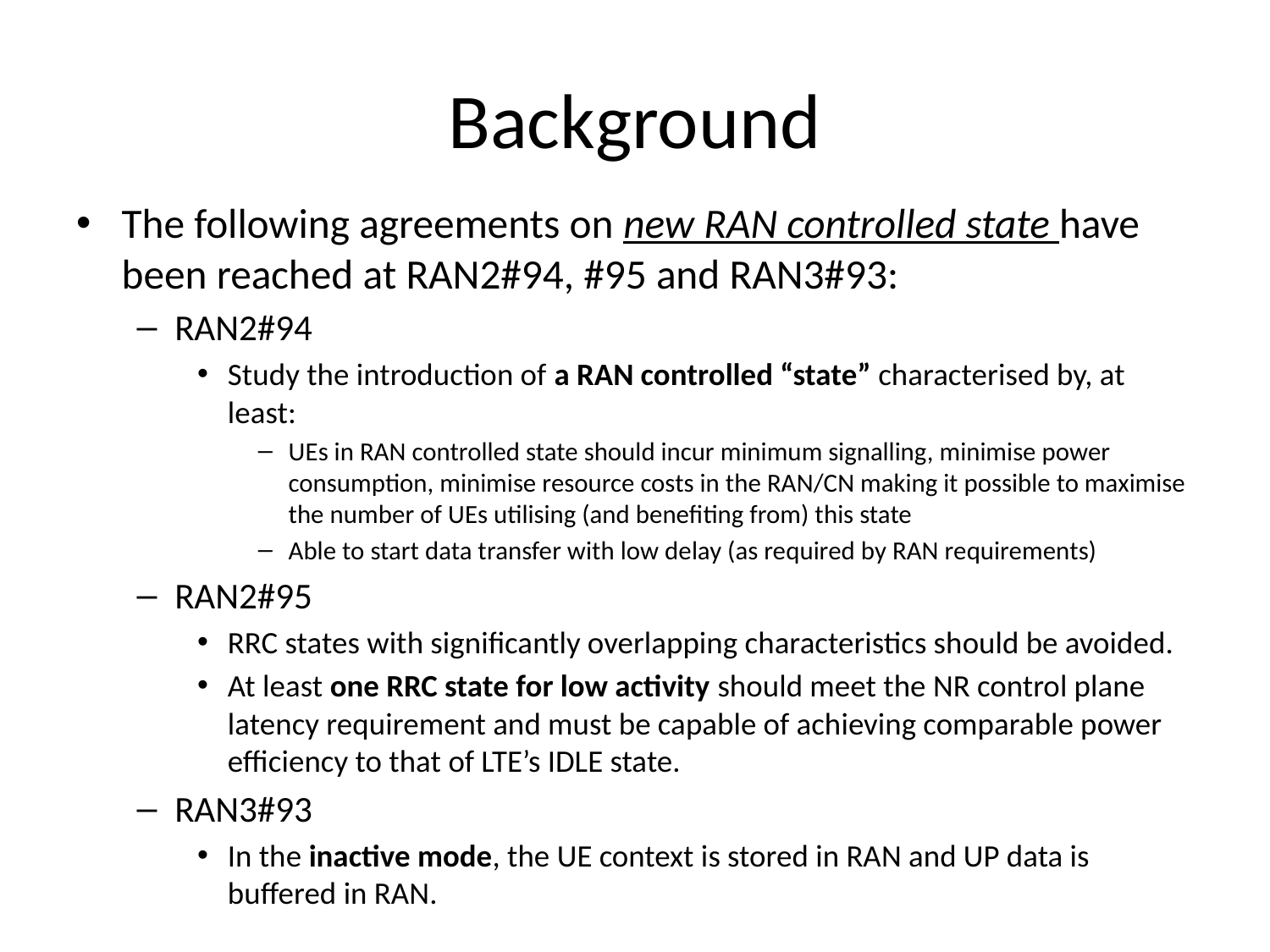

# Background
The following agreements on new RAN controlled state have been reached at RAN2#94, #95 and RAN3#93:
RAN2#94
Study the introduction of a RAN controlled “state” characterised by, at least:
UEs in RAN controlled state should incur minimum signalling, minimise power consumption, minimise resource costs in the RAN/CN making it possible to maximise the number of UEs utilising (and benefiting from) this state
Able to start data transfer with low delay (as required by RAN requirements)
RAN2#95
RRC states with significantly overlapping characteristics should be avoided.
At least one RRC state for low activity should meet the NR control plane latency requirement and must be capable of achieving comparable power efficiency to that of LTE’s IDLE state.
RAN3#93
In the inactive mode, the UE context is stored in RAN and UP data is buffered in RAN.